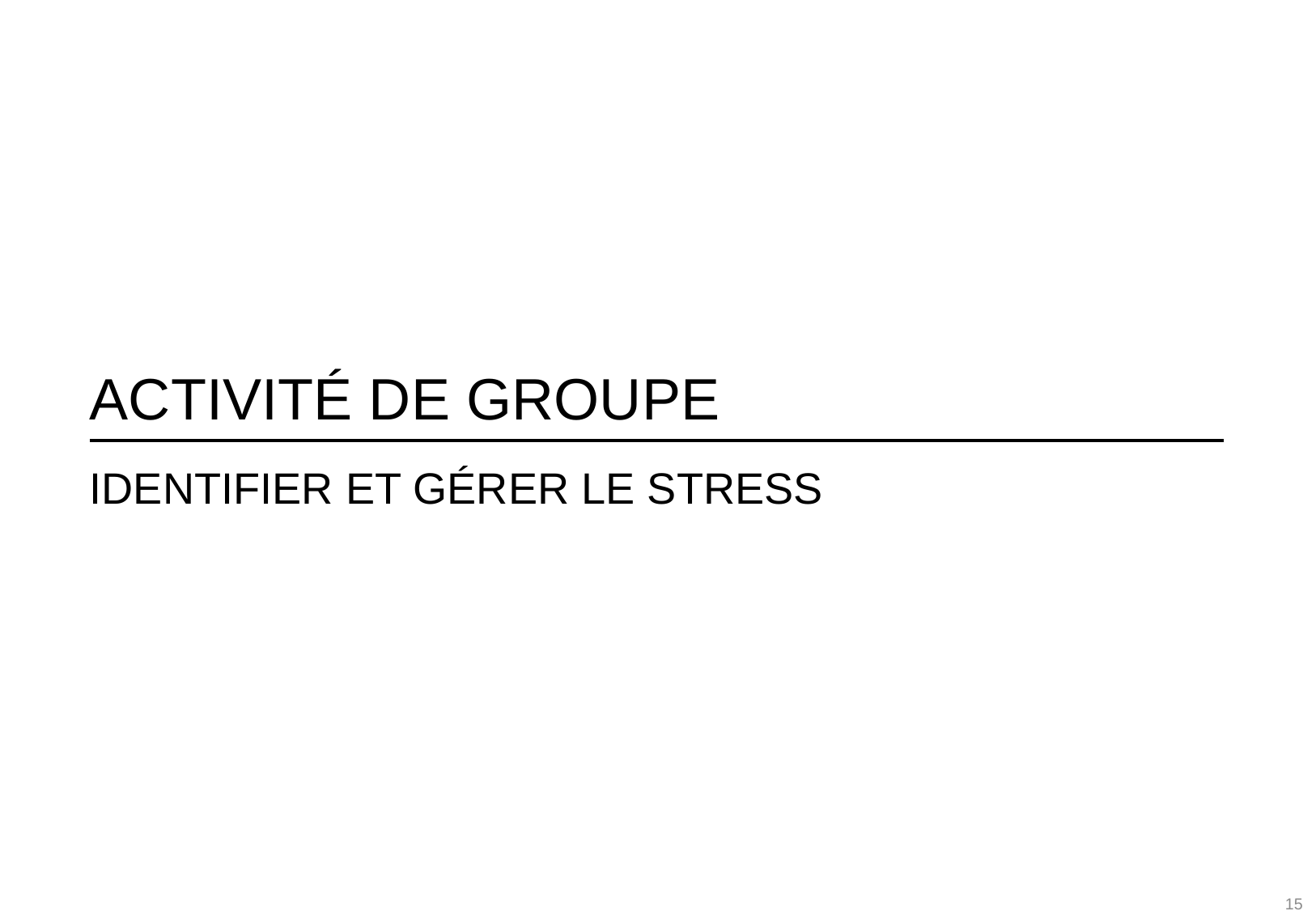

# Activité de groupe
Identifier et gérer le stress
15